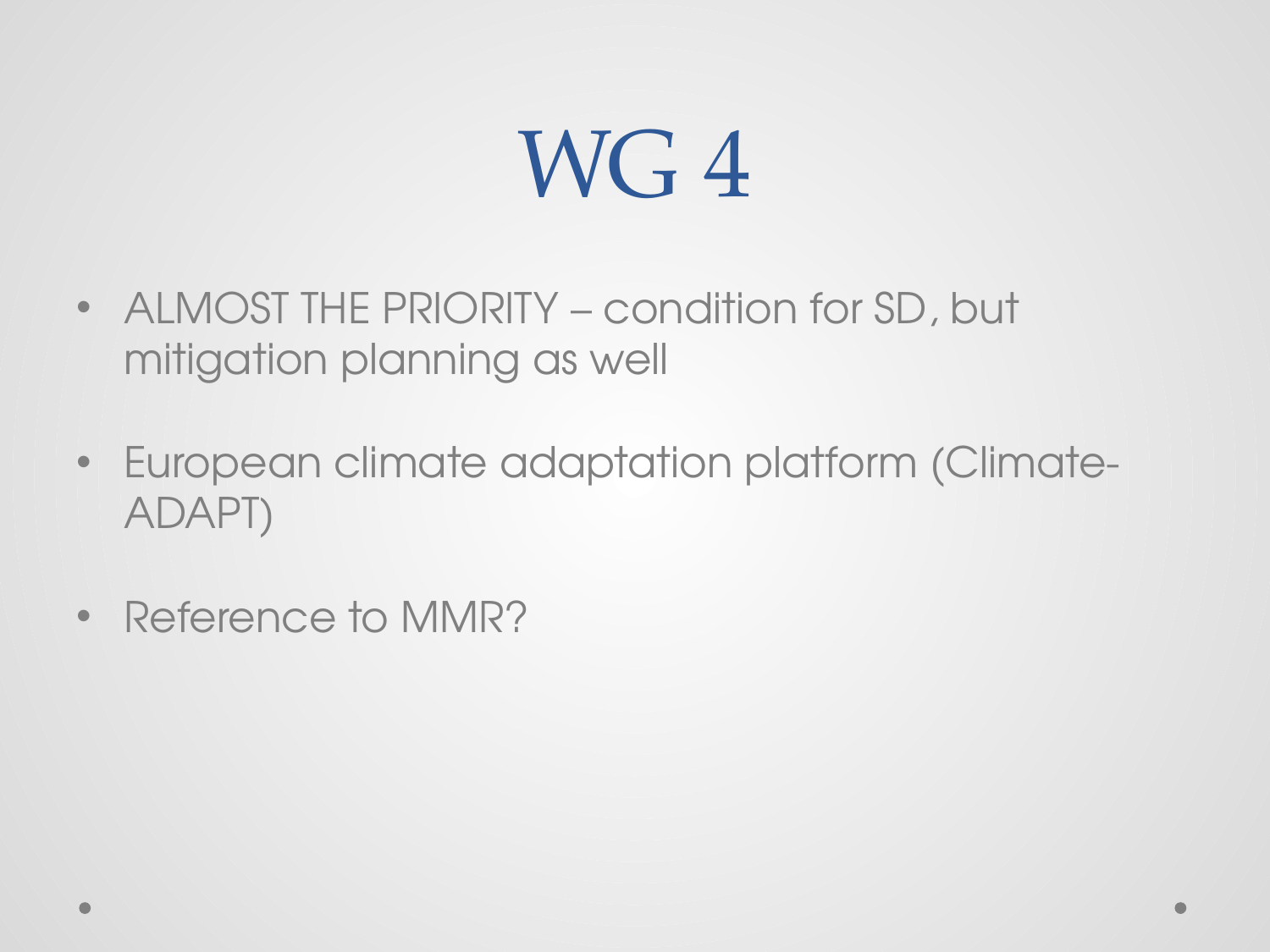

# WG 4
ALMOST THE PRIORITY – condition for SD, but mitigation planning as well

European climate adaptation platform (Climate-ADAPT)

Reference to MMR?